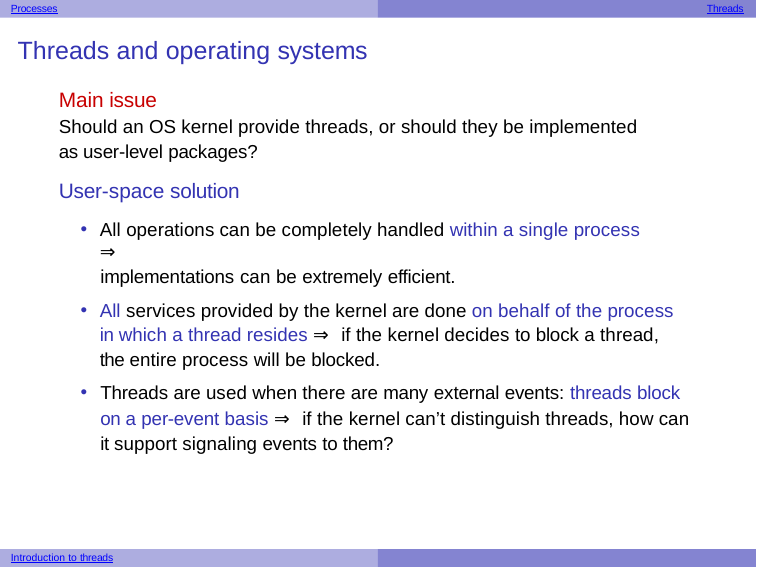

Processes
Threads
Threads and operating systems
Main issue
Should an OS kernel provide threads, or should they be implemented as user-level packages?
User-space solution
All operations can be completely handled within a single process ⇒
implementations can be extremely efficient.
All services provided by the kernel are done on behalf of the process in which a thread resides ⇒ if the kernel decides to block a thread, the entire process will be blocked.
Threads are used when there are many external events: threads block on a per-event basis ⇒ if the kernel can’t distinguish threads, how can it support signaling events to them?

Introduction to threads